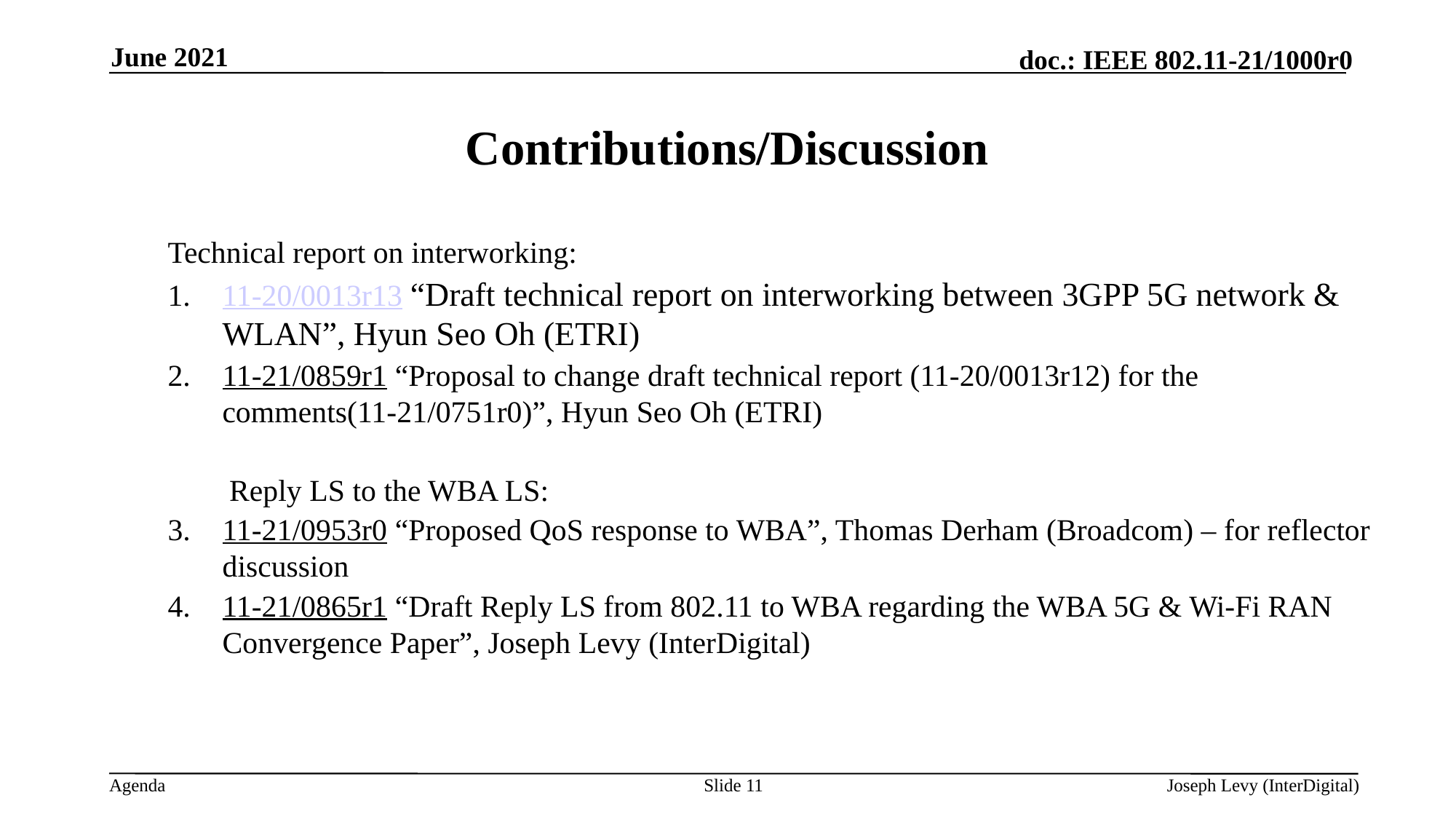

June 2021
# Contributions/Discussion
Technical report on interworking:
11-20/0013r13 “Draft technical report on interworking between 3GPP 5G network & WLAN”, Hyun Seo Oh (ETRI)
11-21/0859r1 “Proposal to change draft technical report (11-20/0013r12) for the comments(11-21/0751r0)”, Hyun Seo Oh (ETRI)

	Reply LS to the WBA LS:
11-21/0953r0 “Proposed QoS response to WBA”, Thomas Derham (Broadcom) – for reflector discussion
11-21/0865r1 “Draft Reply LS from 802.11 to WBA regarding the WBA 5G & Wi-Fi RAN Convergence Paper”, Joseph Levy (InterDigital)
Slide 11
Joseph Levy (InterDigital)